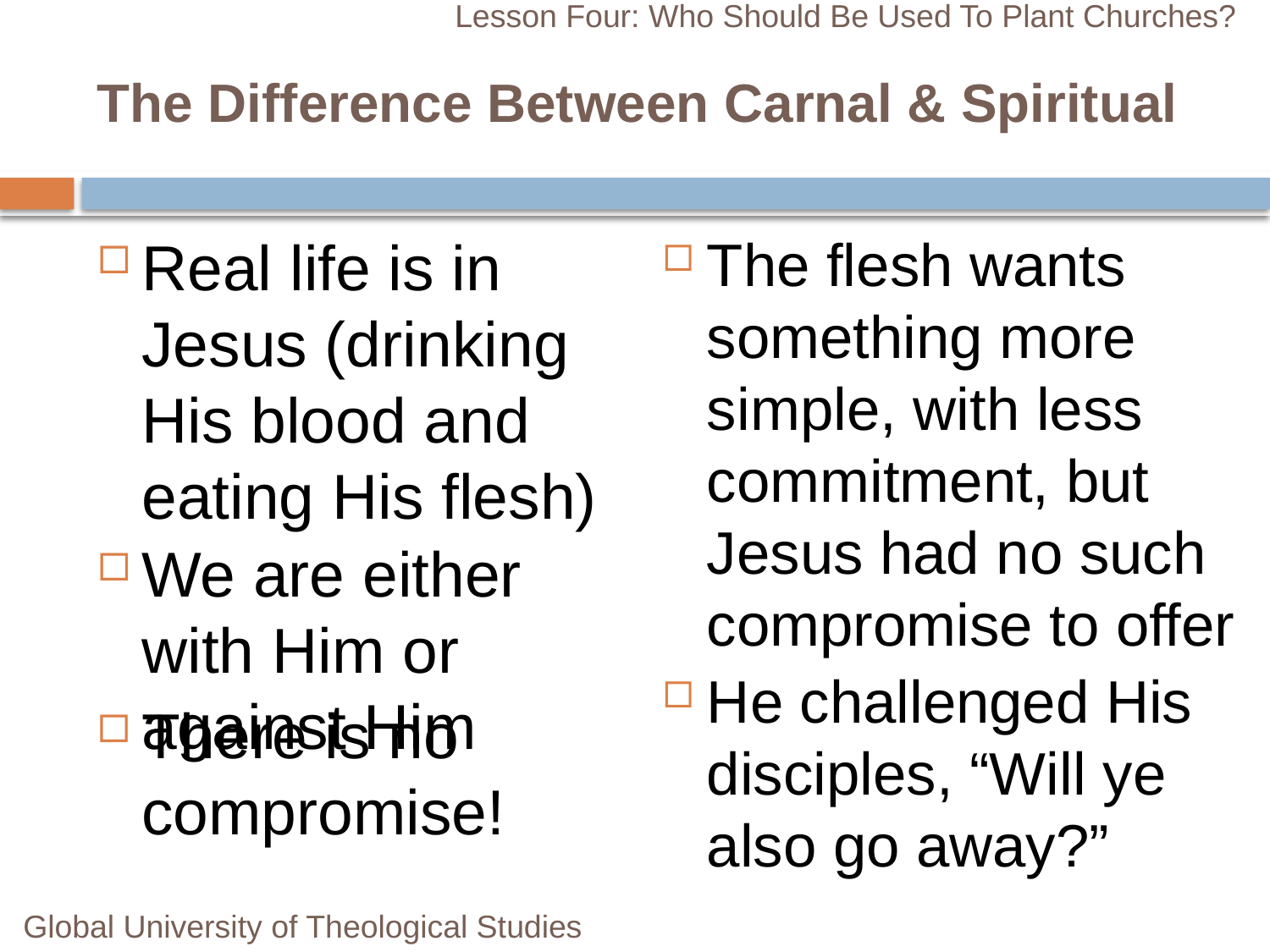

Lesson Four: Who Should Be Used To Plant Churches?
# The Difference Between Carnal & Spiritual
Real life is in Jesus (drinking His blood and eating His flesh)
The flesh wants something more simple, with less commitment, but Jesus had no such compromise to offer
We are either with Him or against Him
He challenged His disciples, “Will ye also go away?”
There is no compromise!
Global University of Theological Studies